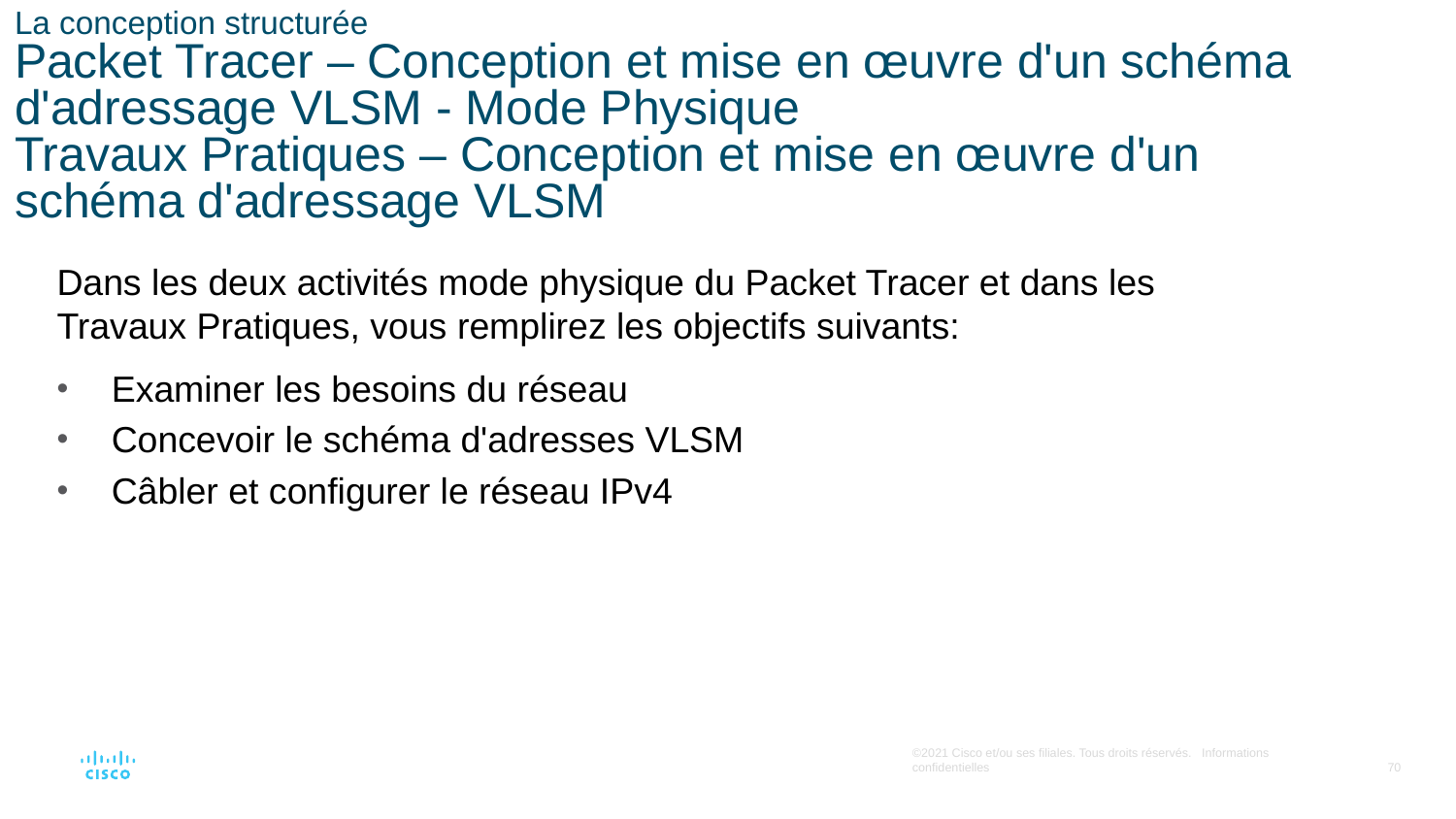

# La conception structurée Packet Tracer – Conception et mise en œuvre d'un schéma d'adressage VLSM - Mode Physique Travaux Pratiques – Conception et mise en œuvre d'un schéma d'adressage VLSM
Dans les deux activités mode physique du Packet Tracer et dans les Travaux Pratiques, vous remplirez les objectifs suivants:
Examiner les besoins du réseau
Concevoir le schéma d'adresses VLSM
Câbler et configurer le réseau IPv4